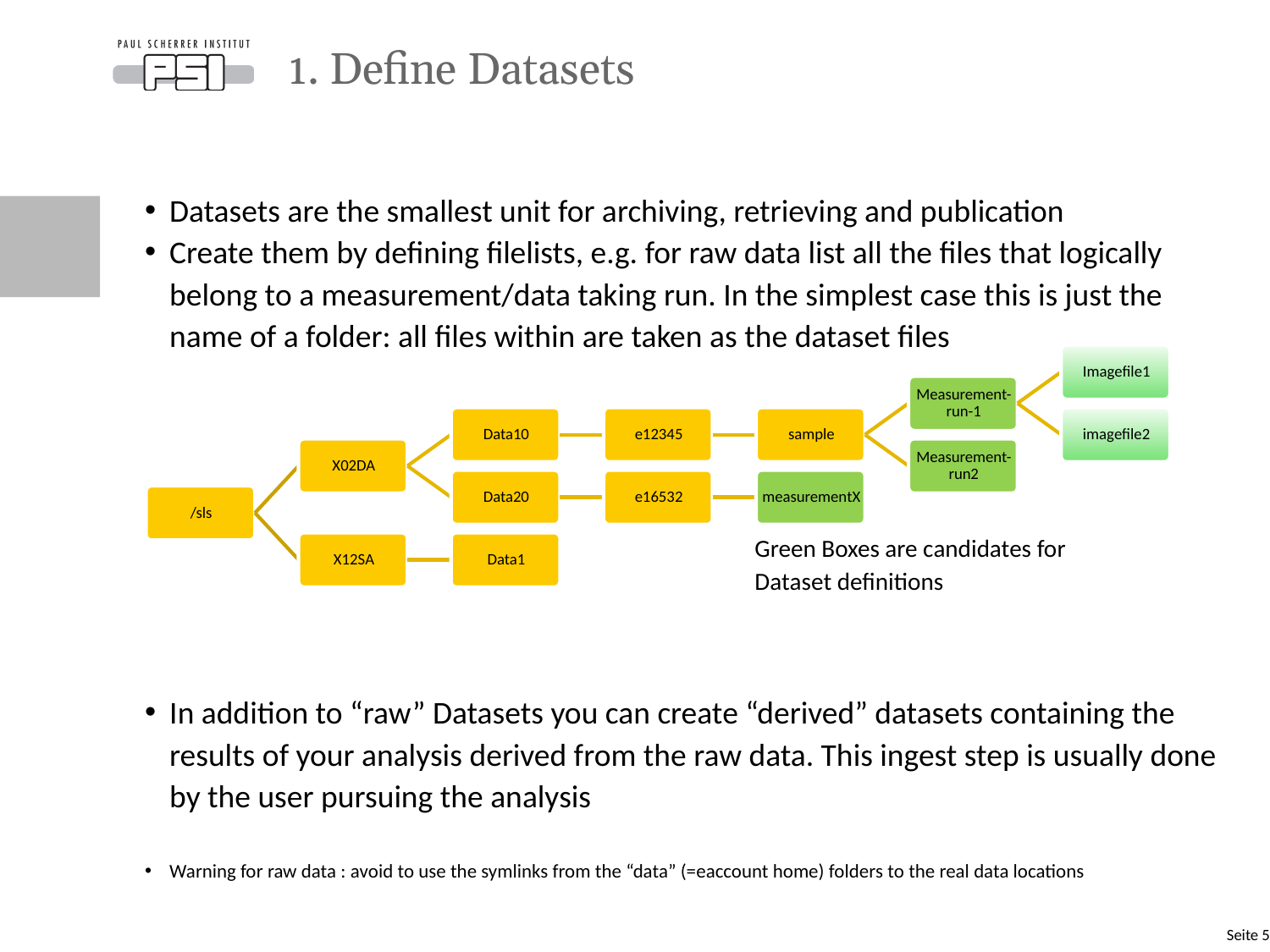

# 1. Define Datasets
Datasets are the smallest unit for archiving, retrieving and publication
Create them by defining filelists, e.g. for raw data list all the files that logically belong to a measurement/data taking run. In the simplest case this is just the name of a folder: all files within are taken as the dataset files

In addition to “raw” Datasets you can create “derived” datasets containing the results of your analysis derived from the raw data. This ingest step is usually done by the user pursuing the analysis

Warning for raw data : avoid to use the symlinks from the “data” (=eaccount home) folders to the real data locations
/sls

X02DA

Data10

e12345

sample

Measurement-run-1

Imagefile1

imagefile2

Measurement-run2

Data20

e16532

measurementX

X12SA

Data1
Green Boxes are candidates for
Dataset definitions
Seite 5